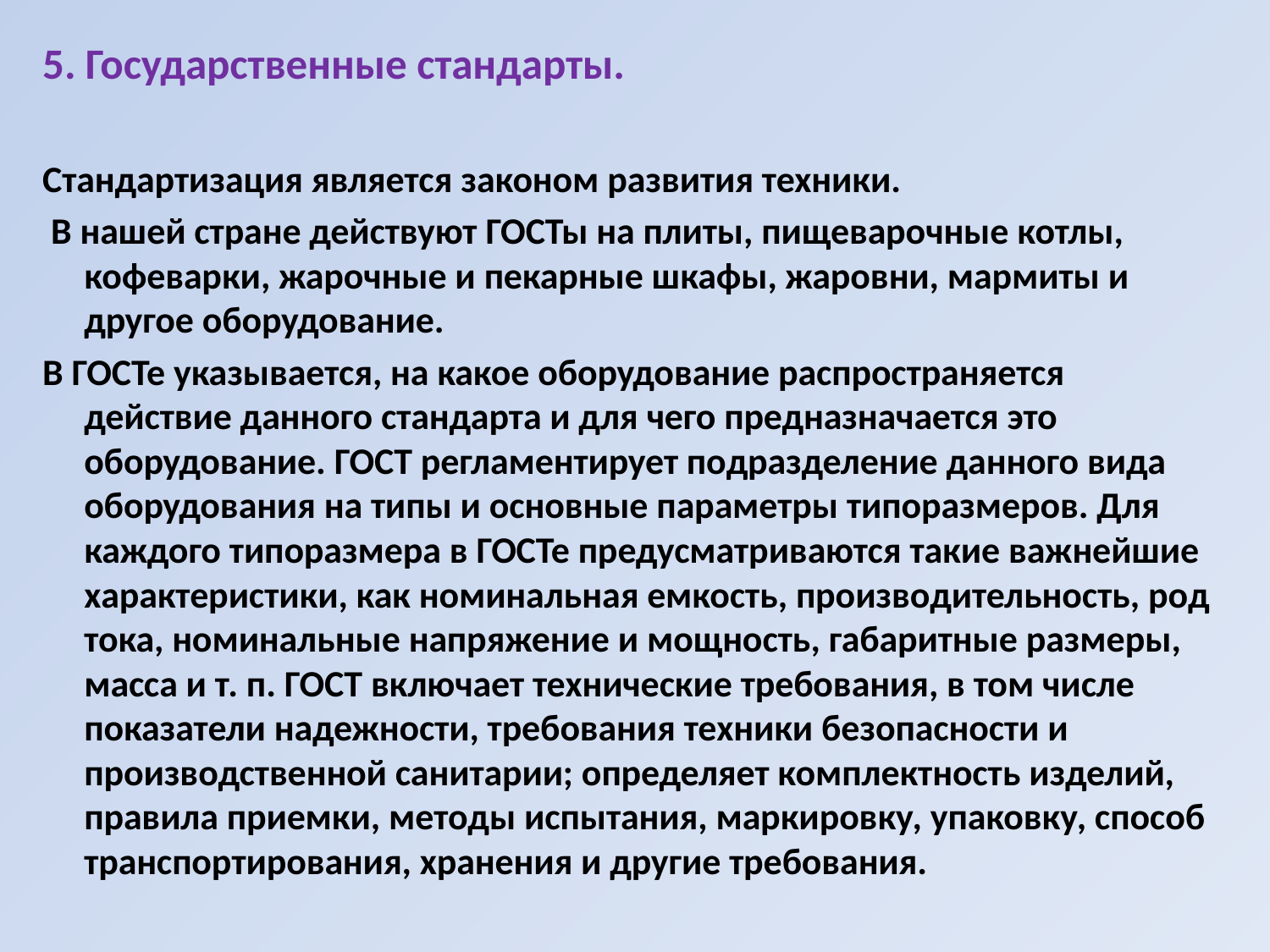

5. Государственные стандарты.

Стандартизация является законом развития техники.
 В нашей стране действуют ГОСТы на плиты, пищеварочные котлы, кофеварки, жарочные и пекарные шкафы, жаровни, мармиты и другое оборудование.
В ГОСТе указывается, на какое оборудование распространяется действие данного стандарта и для чего предназначается это оборудование. ГОСТ регламентирует подразделение данного вида оборудования на типы и основные параметры типоразмеров. Для каждого типоразмера в ГОСТе предусматриваются такие важнейшие характеристики, как номинальная емкость, производительность, род тока, номинальные напряжение и мощность, габаритные размеры, масса и т. п. ГОСТ включает технические требования, в том числе показатели надежности, требования техники безопасности и производственной санитарии; определяет комплектность изделий, правила приемки, методы испытания, маркировку, упаковку, способ транспортирования, хранения и другие требования.